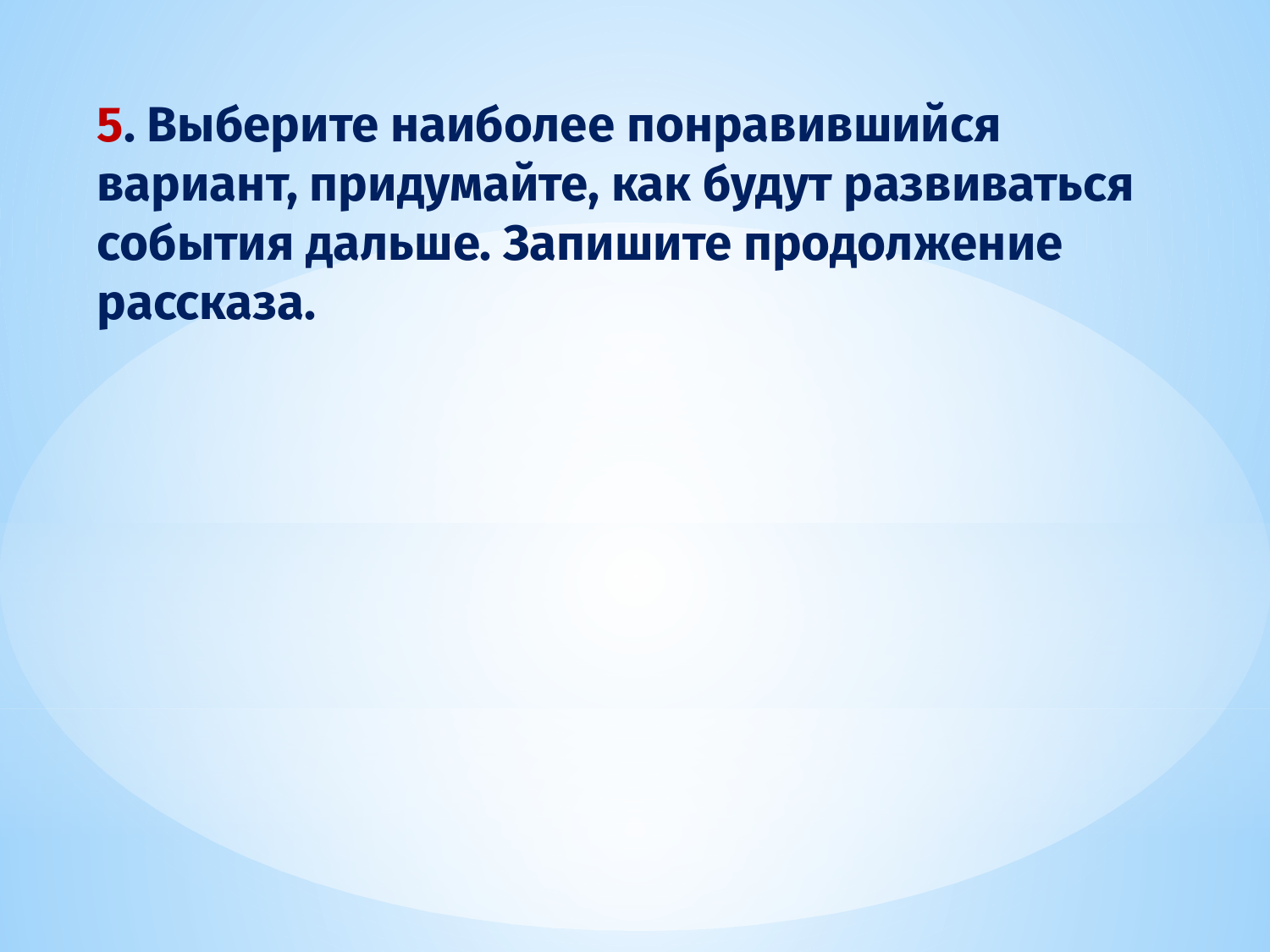

5. Выберите наиболее понравившийся вариант, придумайте, как будут развиваться события дальше. Запишите продолжение рассказа.